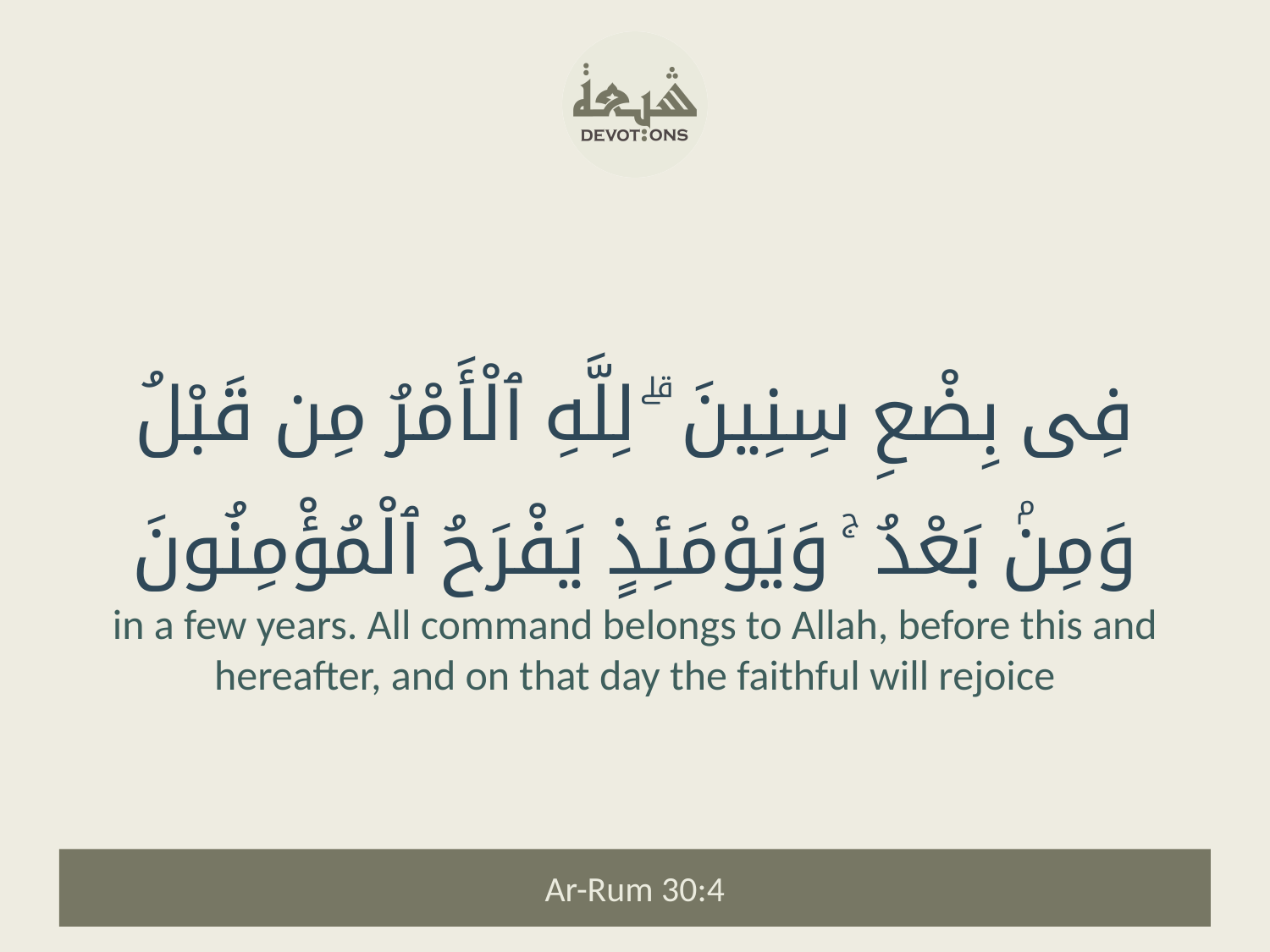

فِى بِضْعِ سِنِينَ ۗ لِلَّهِ ٱلْأَمْرُ مِن قَبْلُ وَمِنۢ بَعْدُ ۚ وَيَوْمَئِذٍ يَفْرَحُ ٱلْمُؤْمِنُونَ
in a few years. All command belongs to Allah, before this and hereafter, and on that day the faithful will rejoice
Ar-Rum 30:4